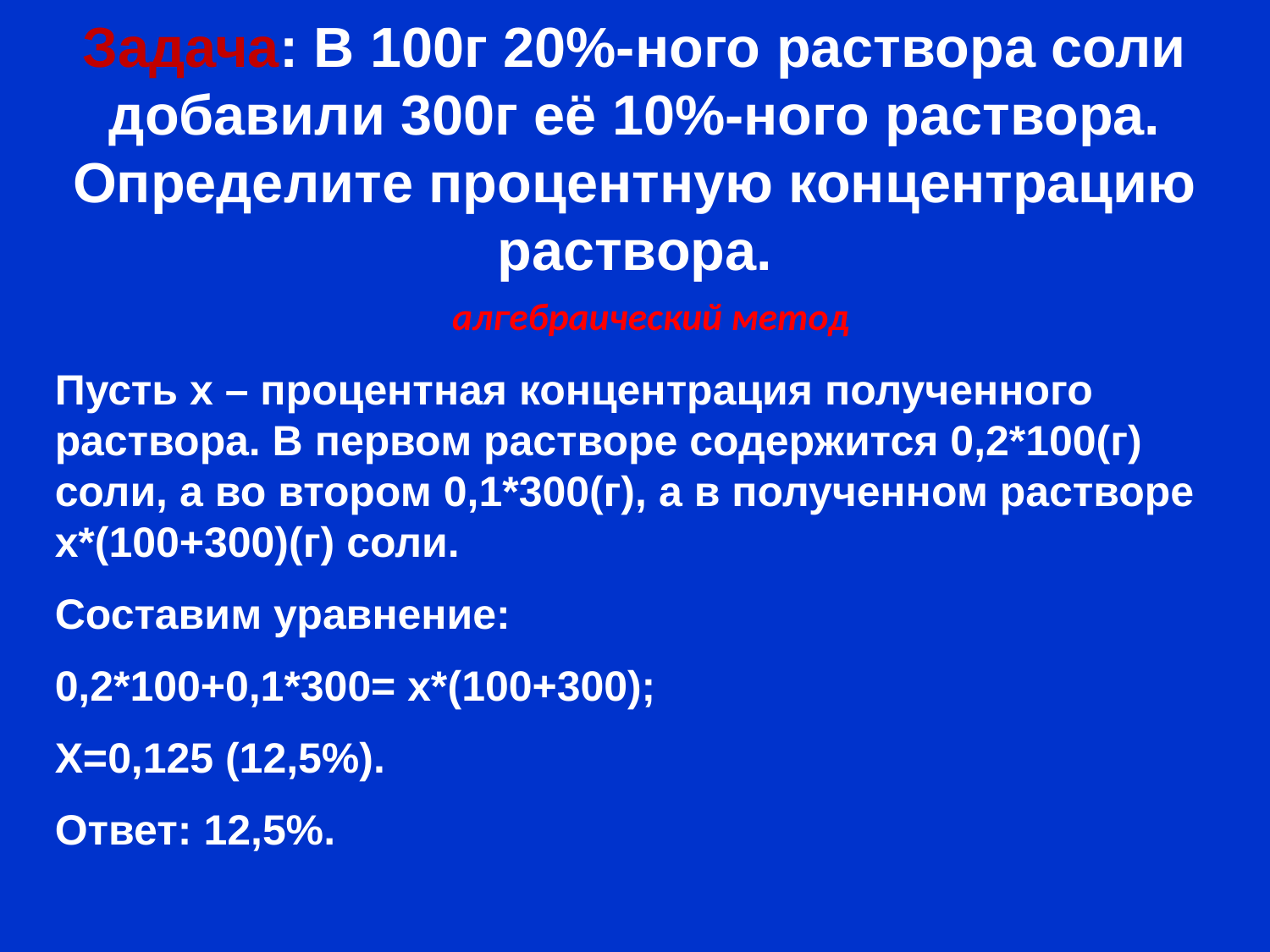

Задача: В 100г 20%-ного раствора соли добавили 300г её 10%-ного раствора. Определите процентную концентрацию раствора.
# алгебраический метод
Пусть х – процентная концентрация полученного раствора. В первом растворе содержится 0,2*100(г) соли, а во втором 0,1*300(г), а в полученном растворе  х*(100+300)(г) соли.
Составим уравнение:
0,2*100+0,1*300= х*(100+300);
Х=0,125 (12,5%).
Ответ: 12,5%.